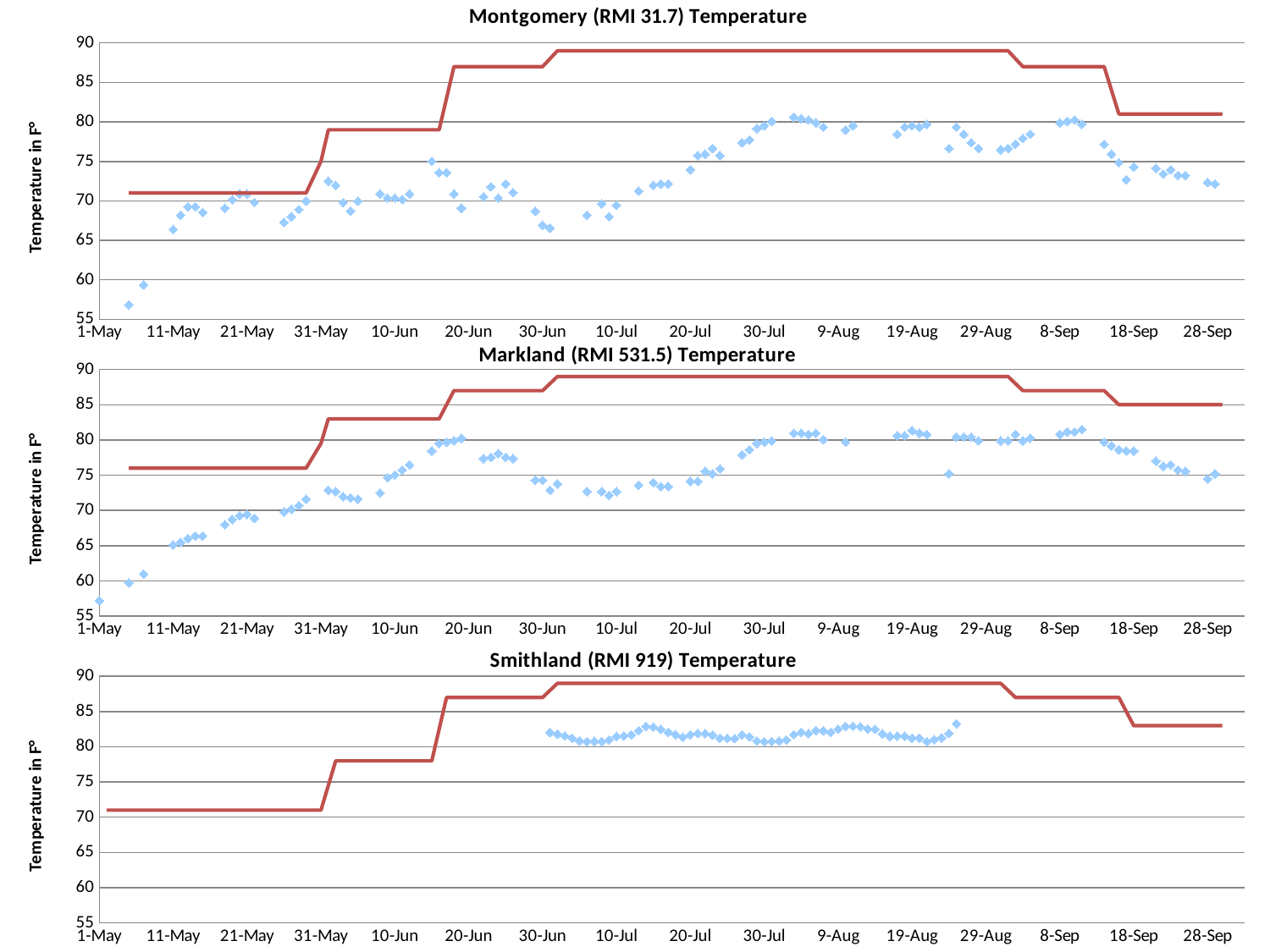

### Chart: Montgomery (RMI 31.7) Temperature

| Category |  |  |
|---|---|---|

### Chart: Markland (RMI 531.5) Temperature

| Category |  |  |
|---|---|---|

### Chart: Smithland (RMI 919) Temperature

| Category |  |  |
|---|---|---|